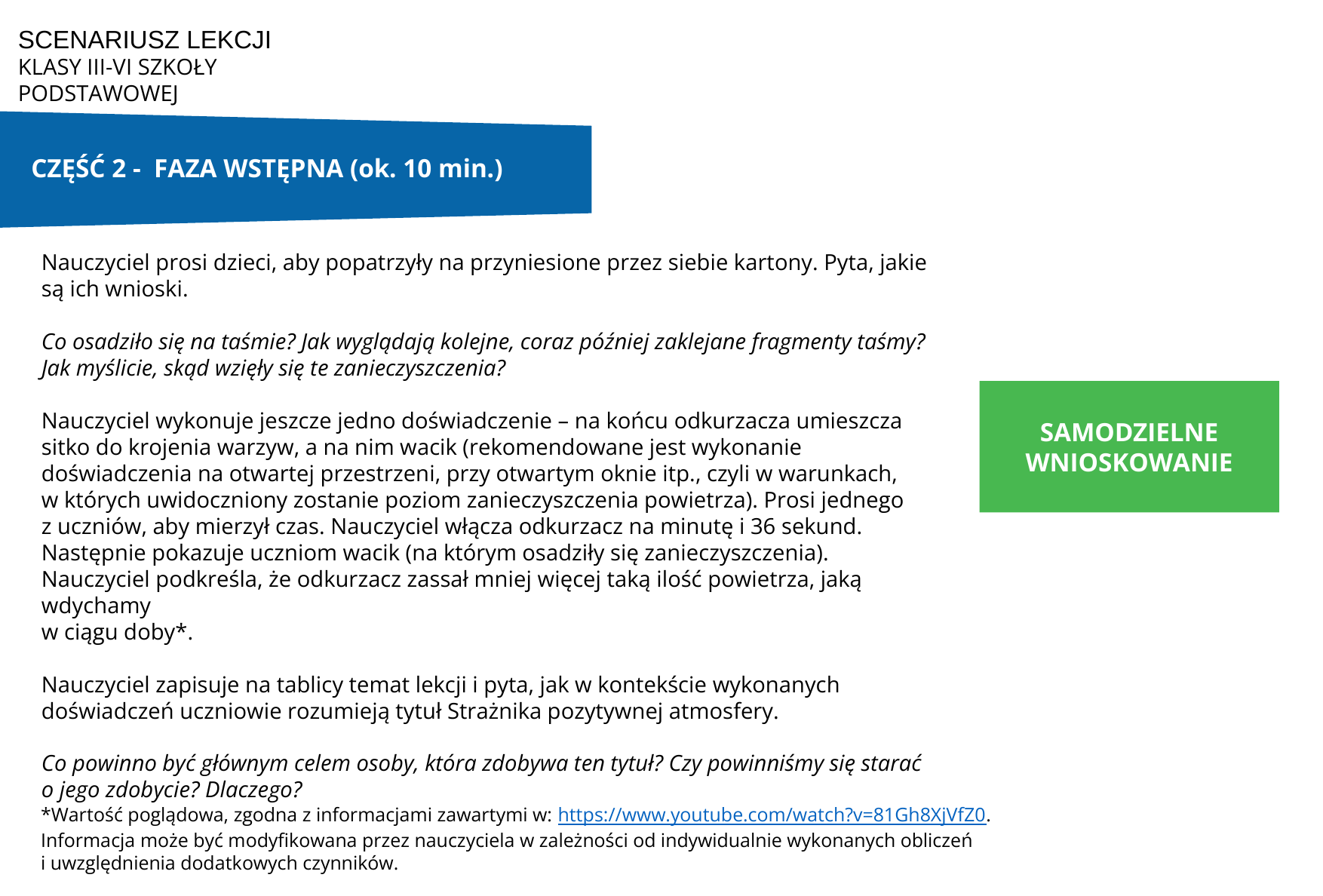

SCENARIUSZ LEKCJI
KLASY III-VI SZKOŁY PODSTAWOWEJ
CZĘŚĆ 2 -  FAZA WSTĘPNA (ok. 10 min.)

Nauczyciel prosi dzieci, aby popatrzyły na przyniesione przez siebie kartony. Pyta, jakie są ich wnioski.

Co osadziło się na taśmie? Jak wyglądają kolejne, coraz później zaklejane fragmenty taśmy? Jak myślicie, skąd wzięły się te zanieczyszczenia?

Nauczyciel wykonuje jeszcze jedno doświadczenie – na końcu odkurzacza umieszcza sitko do krojenia warzyw, a na nim wacik (rekomendowane jest wykonanie doświadczenia na otwartej przestrzeni, przy otwartym oknie itp., czyli w warunkach,
w których uwidoczniony zostanie poziom zanieczyszczenia powietrza). Prosi jednego
z uczniów, aby mierzył czas. Nauczyciel włącza odkurzacz na minutę i 36 sekund. Następnie pokazuje uczniom wacik (na którym osadziły się zanieczyszczenia). Nauczyciel podkreśla, że odkurzacz zassał mniej więcej taką ilość powietrza, jaką wdychamy
w ciągu doby*.

Nauczyciel zapisuje na tablicy temat lekcji i pyta, jak w kontekście wykonanych doświadczeń uczniowie rozumieją tytuł Strażnika pozytywnej atmosfery.

Co powinno być głównym celem osoby, która zdobywa ten tytuł? Czy powinniśmy się starać
o jego zdobycie? Dlaczego?

SAMODZIELNE WNIOSKOWANIE

*Wartość poglądowa, zgodna z informacjami zawartymi w: https://www.youtube.com/watch?v=81Gh8XjVfZ0. Informacja może być modyfikowana przez nauczyciela w zależności od indywidualnie wykonanych obliczeń
i uwzględnienia dodatkowych czynników.